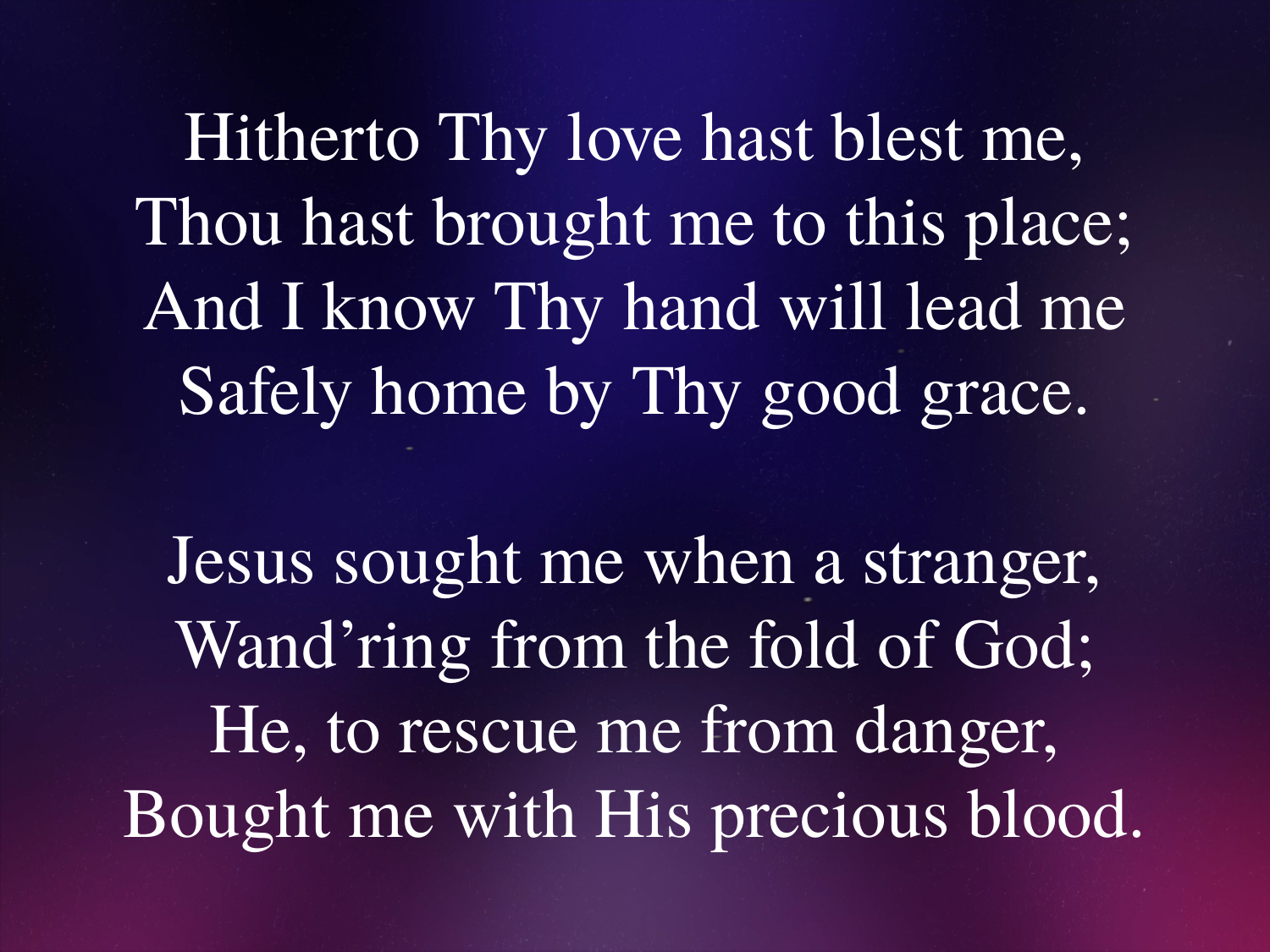

# Hitherto Thy love hast blest me, Thou hast brought me to this place; And I know Thy hand will lead me Safely home by Thy good grace. Jesus sought me when a stranger, Wand’ring from the fold of God; He, to rescue me from danger, Bought me with His precious blood.